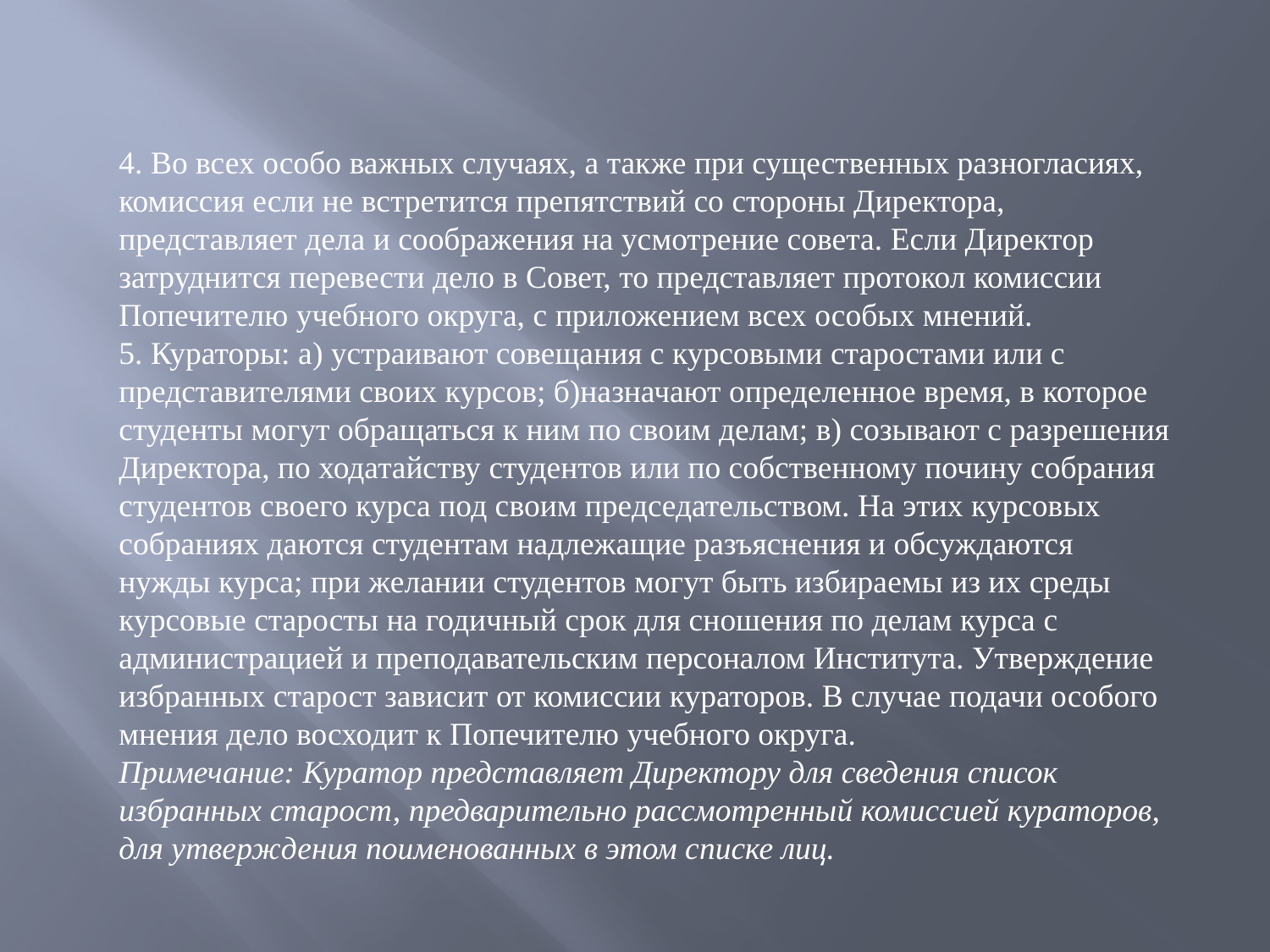

4. Во всех особо важных случаях, а также при существенных разногласиях, комиссия если не встретится препятствий со стороны Директора, представляет дела и соображения на усмотрение совета. Если Директор затруднится перевести дело в Совет, то представляет протокол комиссии Попечителю учебного округа, с приложением всех особых мнений.
5. Кураторы: а) устраивают совещания с курсовыми старостами или с представителями своих курсов; б)назначают определенное время, в которое студенты могут обращаться к ним по своим делам; в) созывают с разрешения Директора, по ходатайству студентов или по собственному почину собрания студентов своего курса под своим председательством. На этих курсовых собраниях даются студентам надлежащие разъяснения и обсуждаются нужды курса; при желании студентов могут быть избираемы из их среды курсовые старосты на годичный срок для сношения по делам курса с администрацией и преподавательским персоналом Института. Утверждение избранных старост зависит от комиссии кураторов. В случае подачи особого мнения дело восходит к Попечителю учебного округа.
Примечание: Куратор представляет Директору для сведения список избранных старост, предварительно рассмотренный комиссией кураторов, для утверждения поименованных в этом списке лиц.